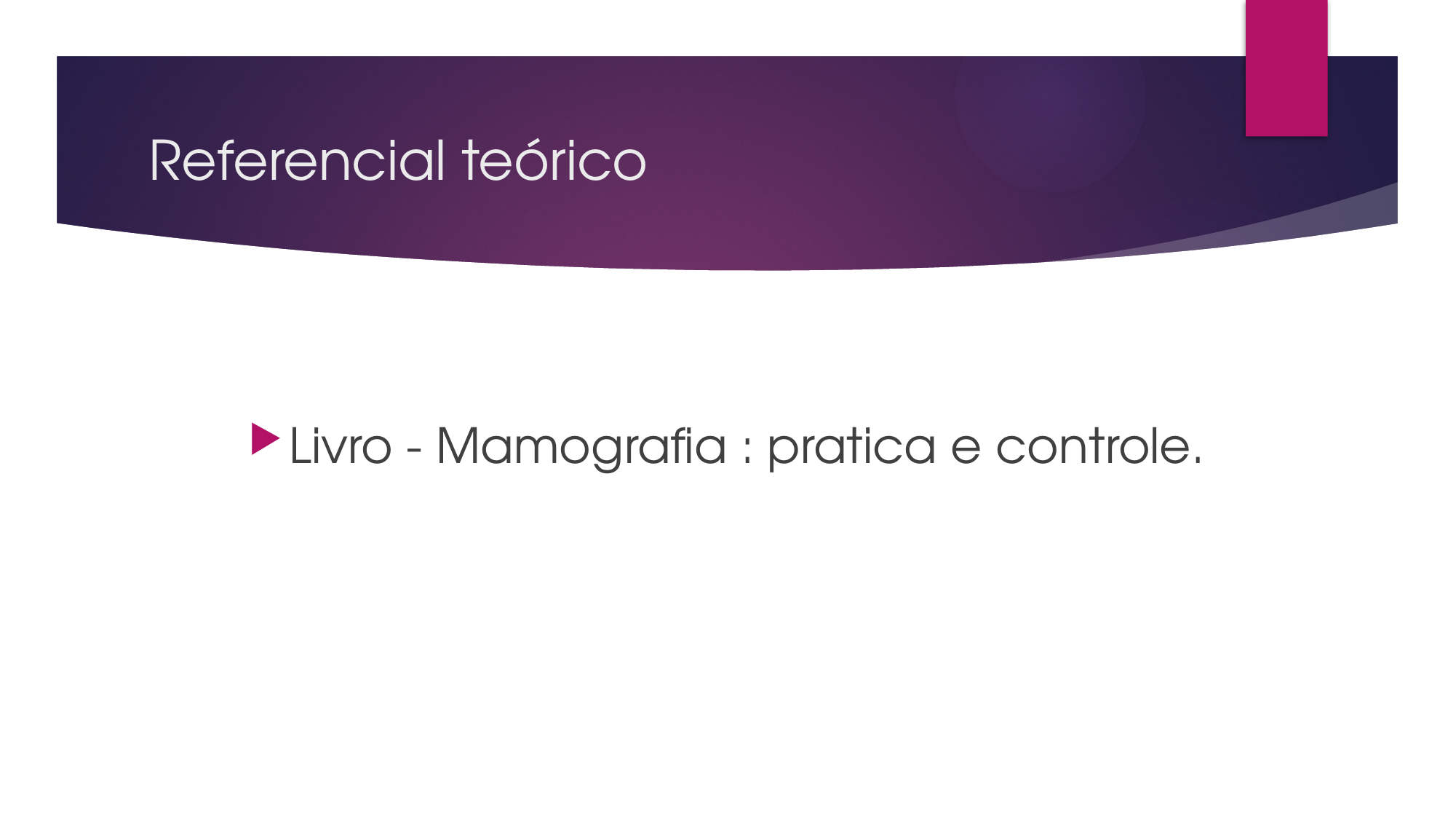

# Referencial teórico
Livro - Mamografia : pratica e controle.